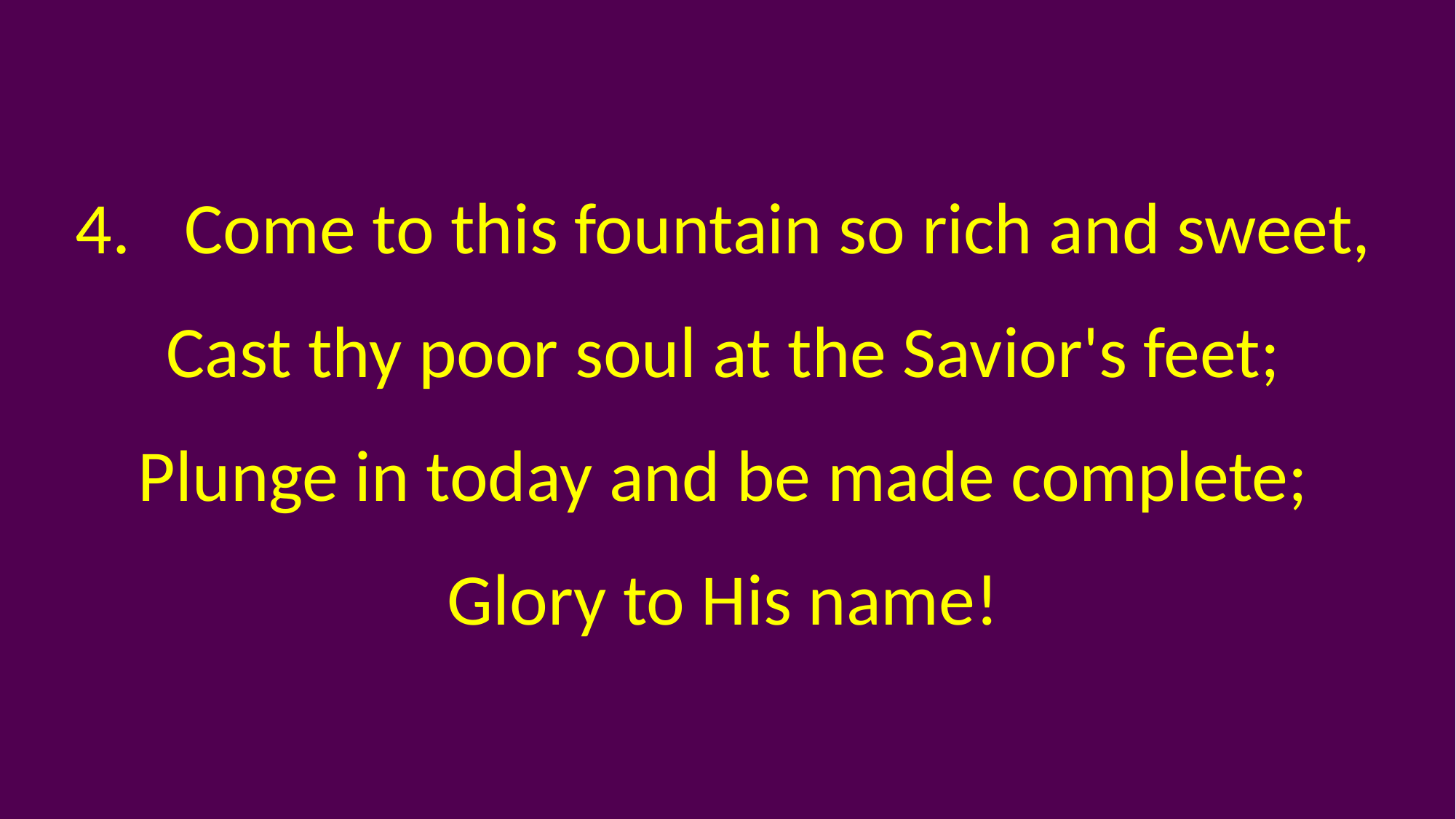

4.	Come to this fountain so rich and sweet,
Cast thy poor soul at the Savior's feet;
Plunge in today and be made complete;
Glory to His name!